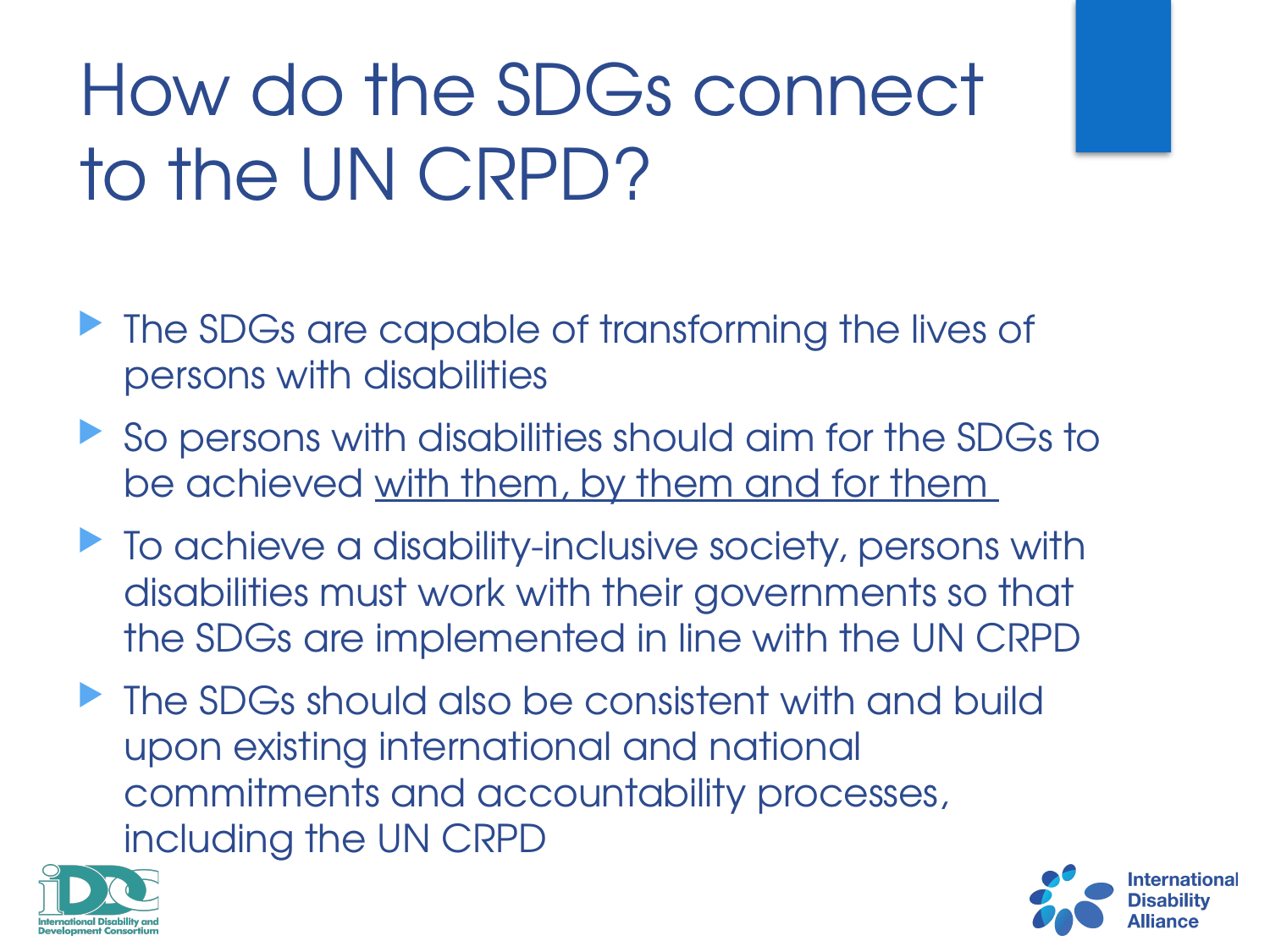

How do the SDGs connect to the UN CRPD?
The SDGs are capable of transforming the lives of persons with disabilities
So persons with disabilities should aim for the SDGs to be achieved with them, by them and for them
To achieve a disability-inclusive society, persons with disabilities must work with their governments so that the SDGs are implemented in line with the UN CRPD
The SDGs should also be consistent with and build upon existing international and national commitments and accountability processes, including the UN CRPD